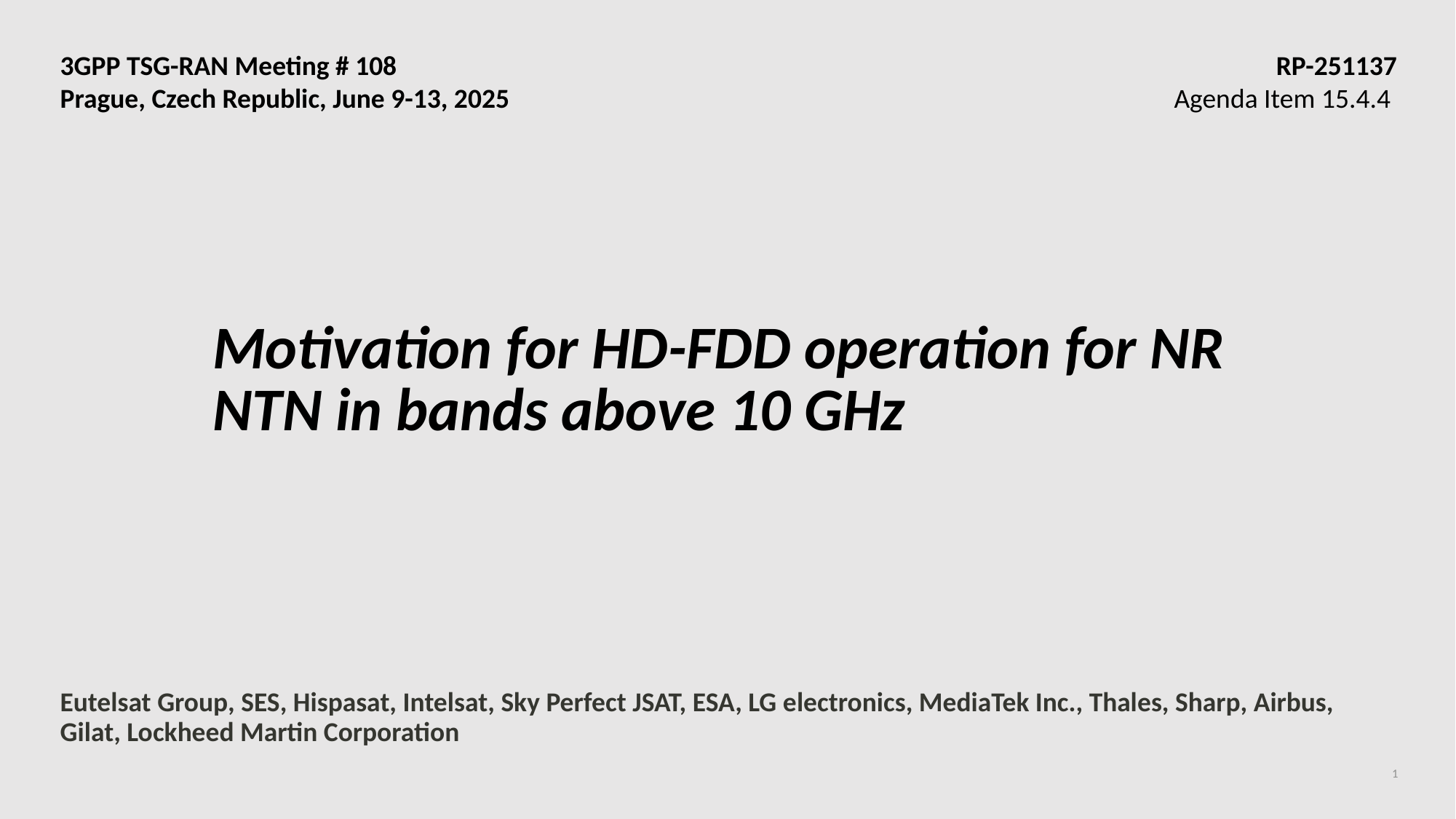

3GPP TSG-RAN Meeting # 108	 RP-251137
Prague, Czech Republic, June 9-13, 2025 	Agenda Item 15.4.4
# Motivation for HD-FDD operation for NR NTN in bands above 10 GHz
Eutelsat Group, SES, Hispasat, Intelsat, Sky Perfect JSAT, ESA, LG electronics, MediaTek Inc., Thales, Sharp, Airbus, Gilat, Lockheed Martin Corporation
1